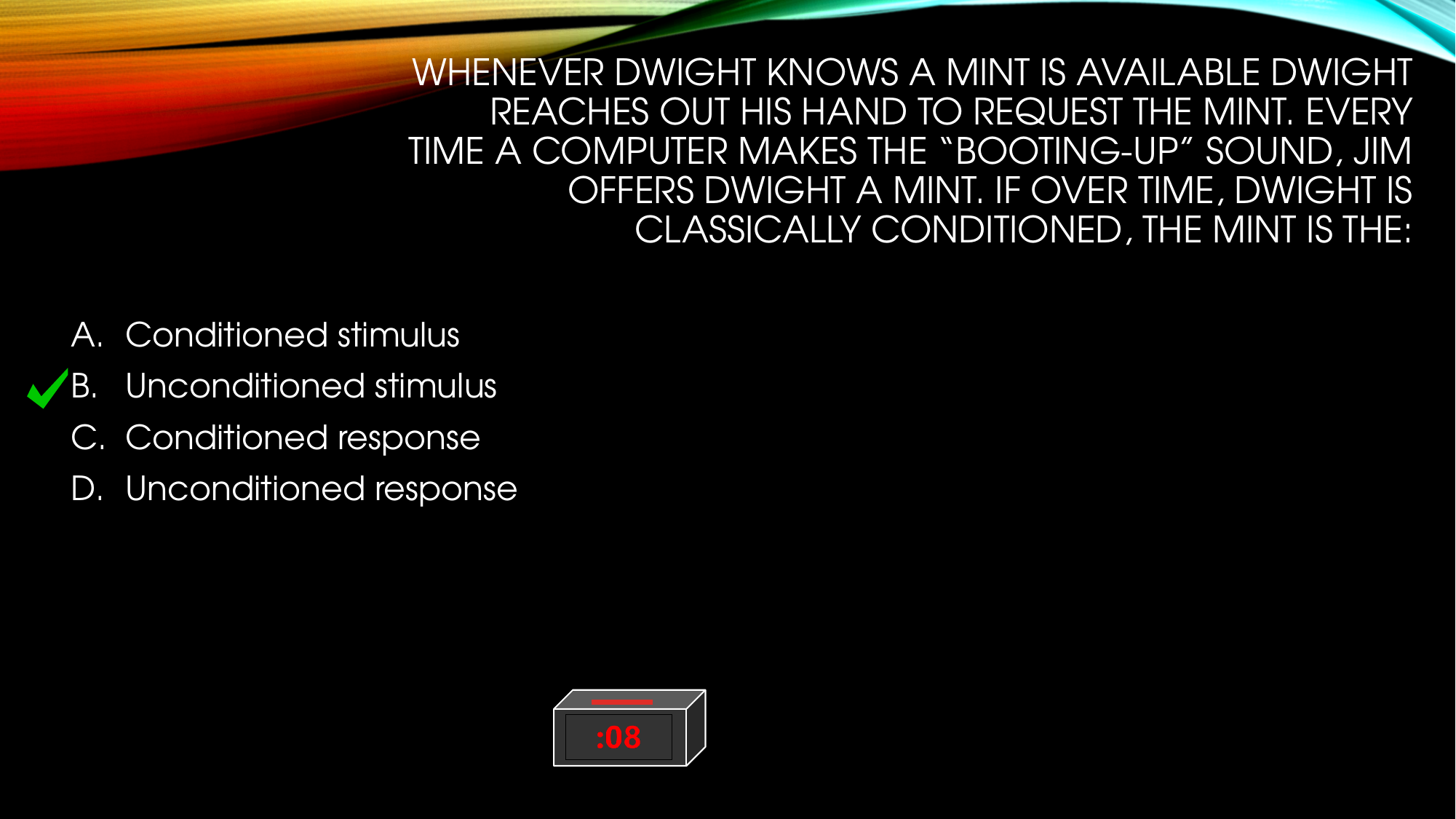

# Whenever Dwight knows a mint is available Dwight reaches out his hand to request the mint. Every time a computer makes the “booting-up” sound, Jim offers Dwight a mint. If over time, Dwight is classically conditioned, the mint is the:

Conditioned stimulus
Unconditioned stimulus
Conditioned response
Unconditioned response